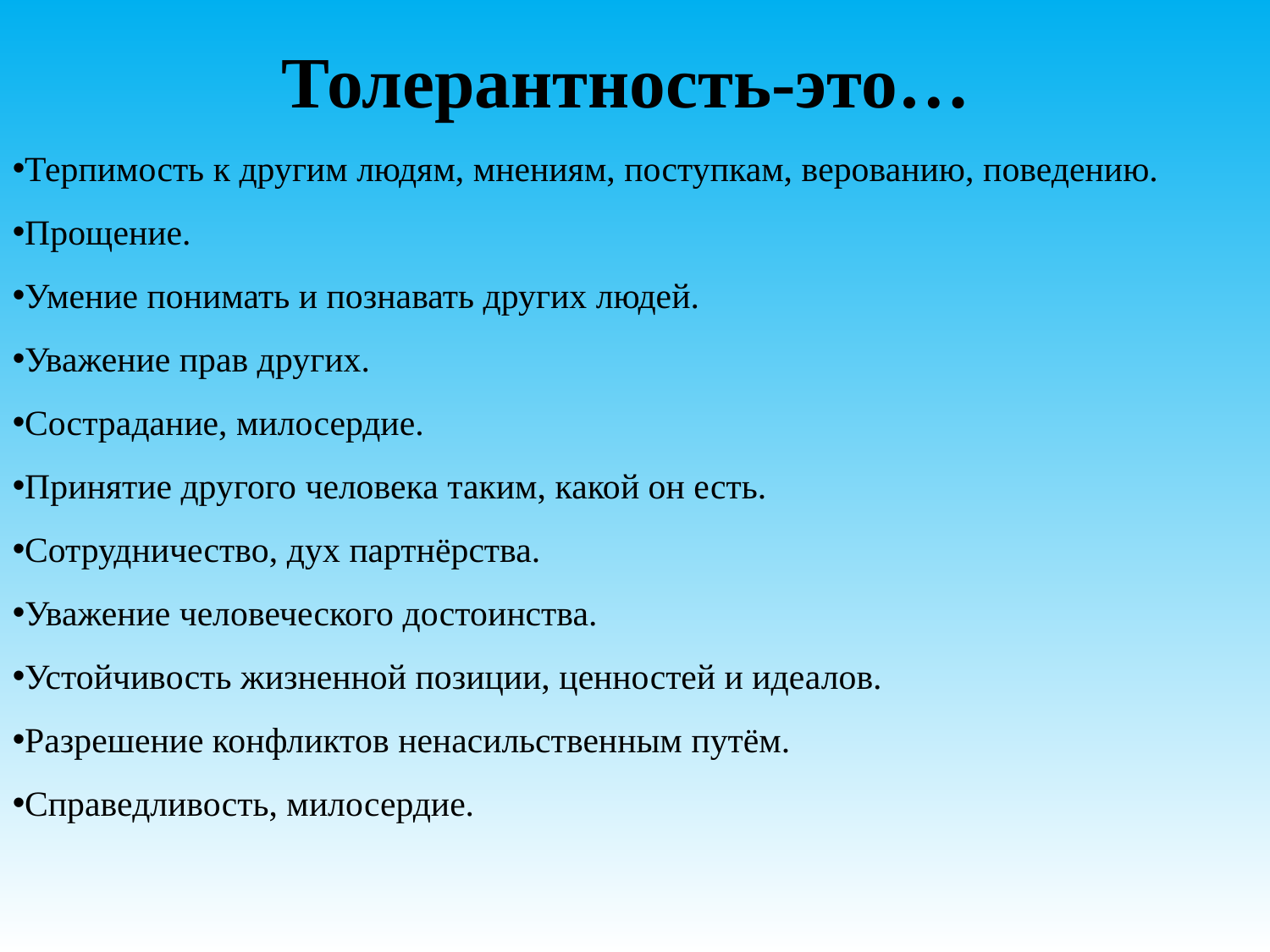

# Толерантность-это…
Терпимость к другим людям, мнениям, поступкам, верованию, поведению.
Прощение.
Умение понимать и познавать других людей.
Уважение прав других.
Сострадание, милосердие.
Принятие другого человека таким, какой он есть.
Сотрудничество, дух партнёрства.
Уважение человеческого достоинства.
Устойчивость жизненной позиции, ценностей и идеалов.
Разрешение конфликтов ненасильственным путём.
Справедливость, милосердие.